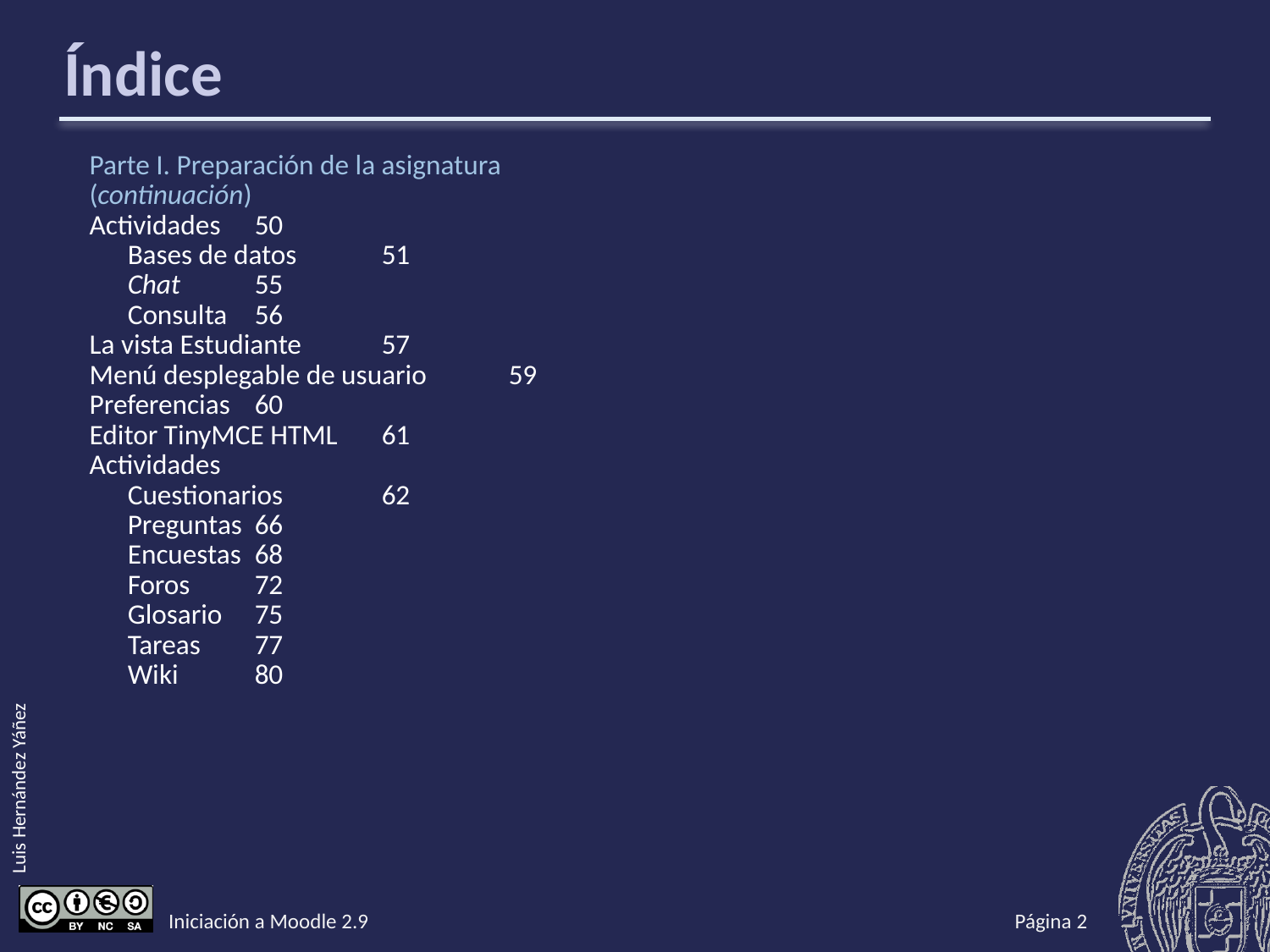

# Índice
Parte I. Preparación de la asignatura
(continuación)
Actividades	50
	Bases de datos	51
	Chat	55
	Consulta	56
La vista Estudiante	57
Menú desplegable de usuario	59
Preferencias	60
Editor TinyMCE HTML	61
Actividades
	Cuestionarios	62
	Preguntas	66
	Encuestas	68
	Foros	72
	Glosario	75
	Tareas	77
	Wiki	80

Iniciación a Moodle 2.9
Página 2